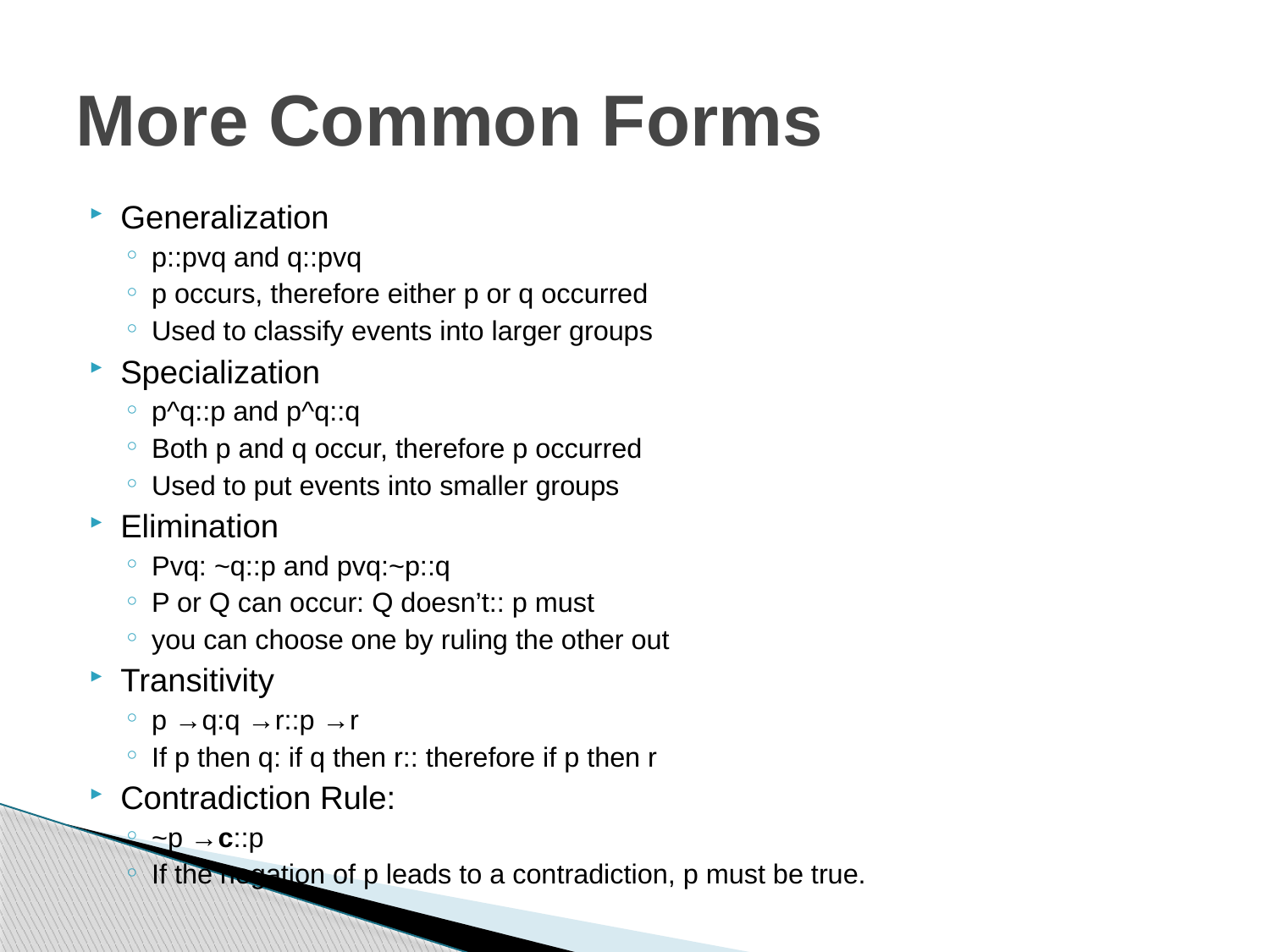

# More Common Forms
Generalization
p::pvq and q::pvq
p occurs, therefore either p or q occurred
Used to classify events into larger groups
Specialization
p^q::p and p^q::q
Both p and q occur, therefore p occurred
Used to put events into smaller groups
Elimination
Pvq: ~q::p and pvq:~p::q
P or Q can occur: Q doesn’t:: p must
you can choose one by ruling the other out
Transitivity
p →q:q →r::p →r
If p then q: if q then r:: therefore if p then r
Contradiction Rule:
~p →c::p
If the negation of p leads to a contradiction, p must be true.